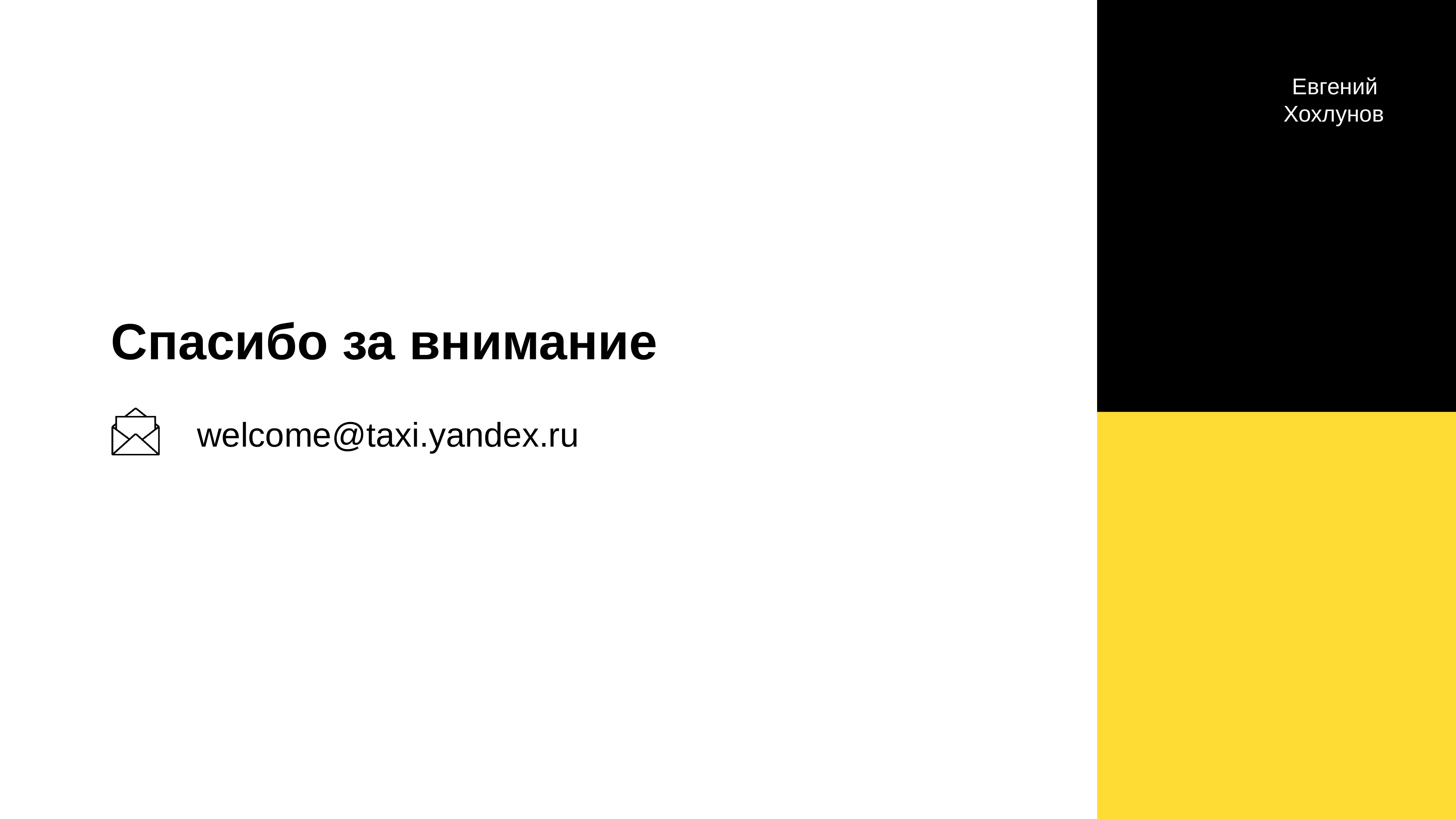

Евгений
Хохлунов
# Спасибо за внимание
welcome@taxi.yandex.ru